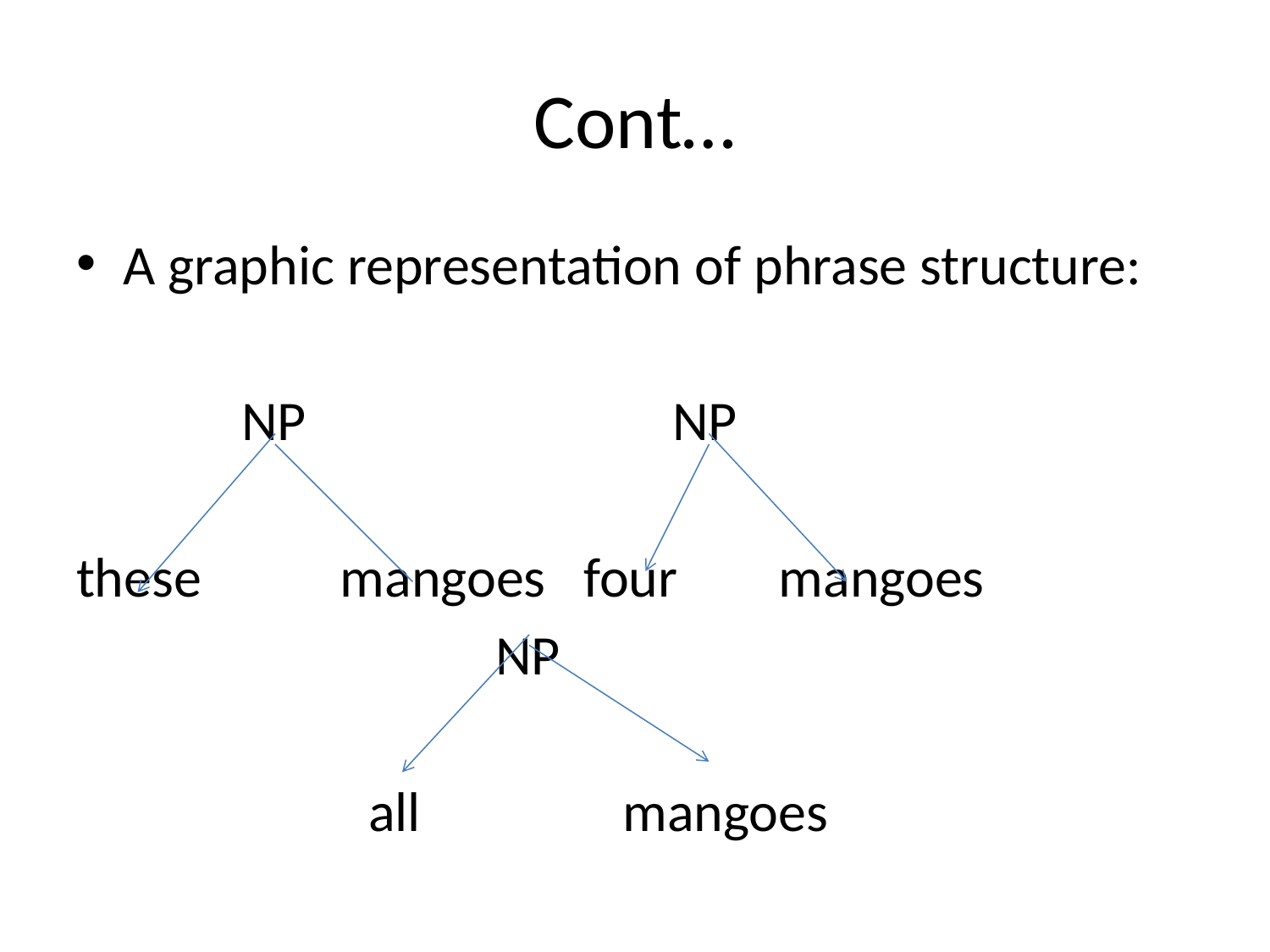

# Cont…
A graphic representation of phrase structure:

             NP                             NP

these           mangoes   four        mangoes
                                 NP

                       all                mangoes